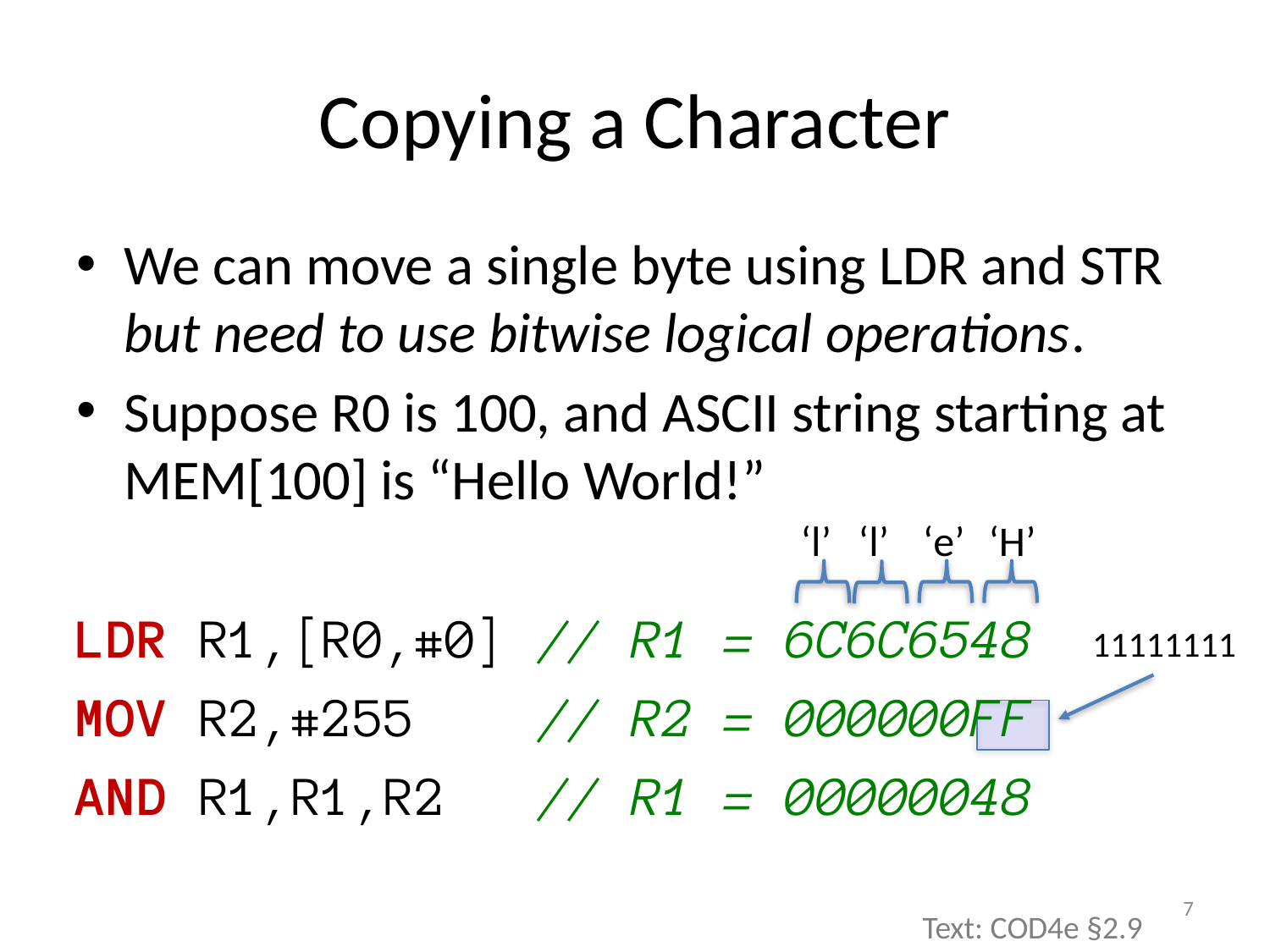

# Copying a Character
We can move a single byte using LDR and STR but need to use bitwise logical operations.
Suppose R0 is 100, and ASCII string starting at MEM[100] is “Hello World!”

LDR R1,[R0,#0] // R1 = 6C6C6548
MOV R2,#255    // R2 = 000000FF
AND R1,R1,R2   // R1 = 00000048
‘e’
‘l’
‘H’
‘l’

11111111

7
Text: COD4e §2.9